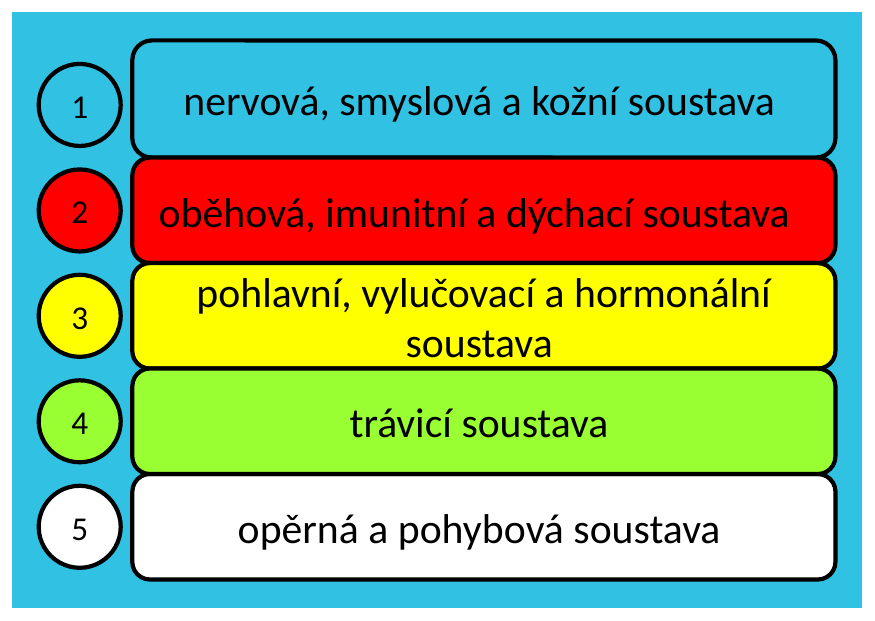

nervová, smyslová a kožní soustava
1
oběhová, imunitní a dýchací soustava
2
pohlavní, vylučovací a hormonální soustava
3
trávicí soustava
4
opěrná a pohybová soustava
5